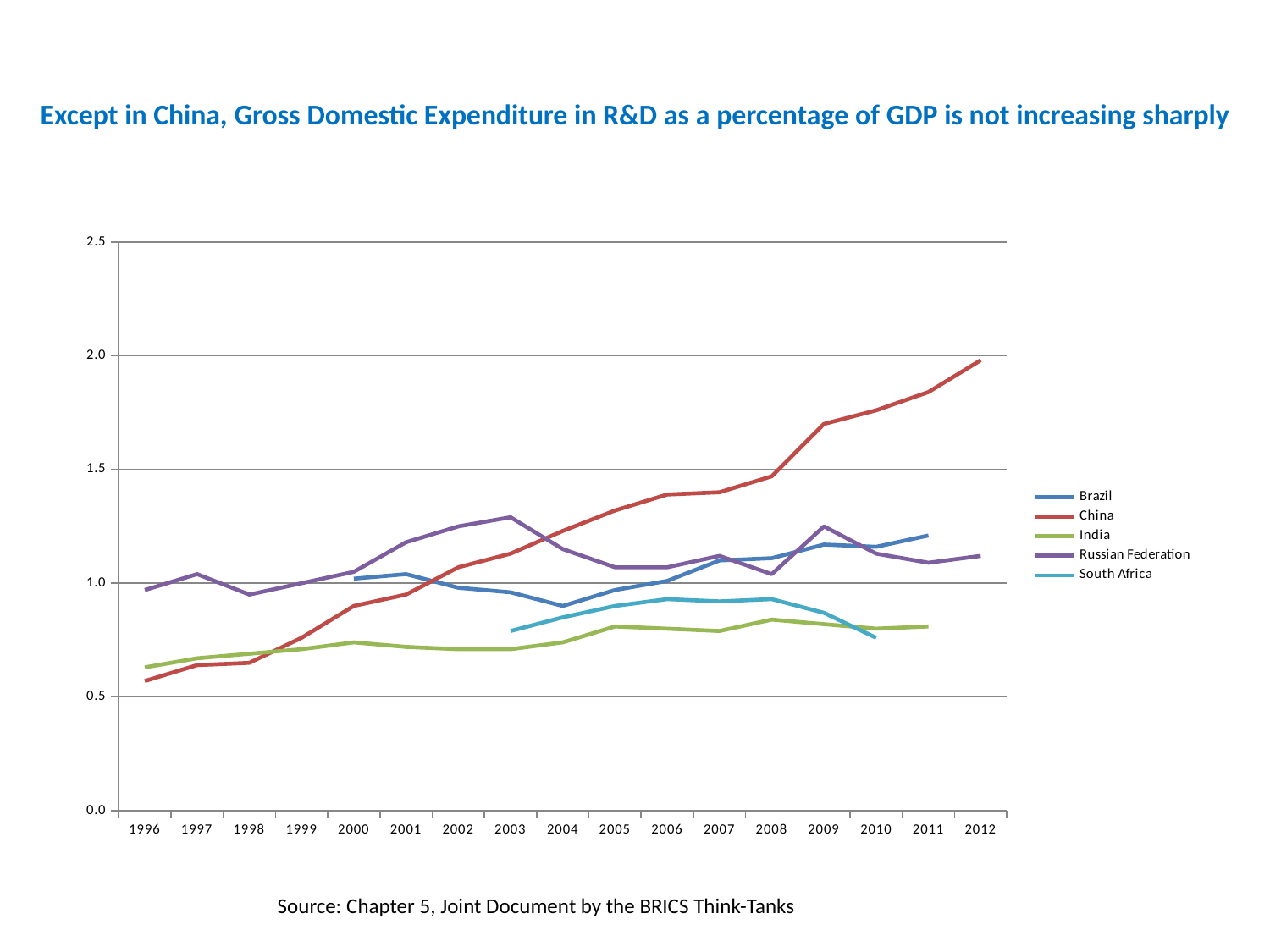

# Except in China, Gross Domestic Expenditure in R&D as a percentage of GDP is not increasing sharply

[unsupported chart]

Source: Chapter 5, Joint Document by the BRICS Think-Tanks